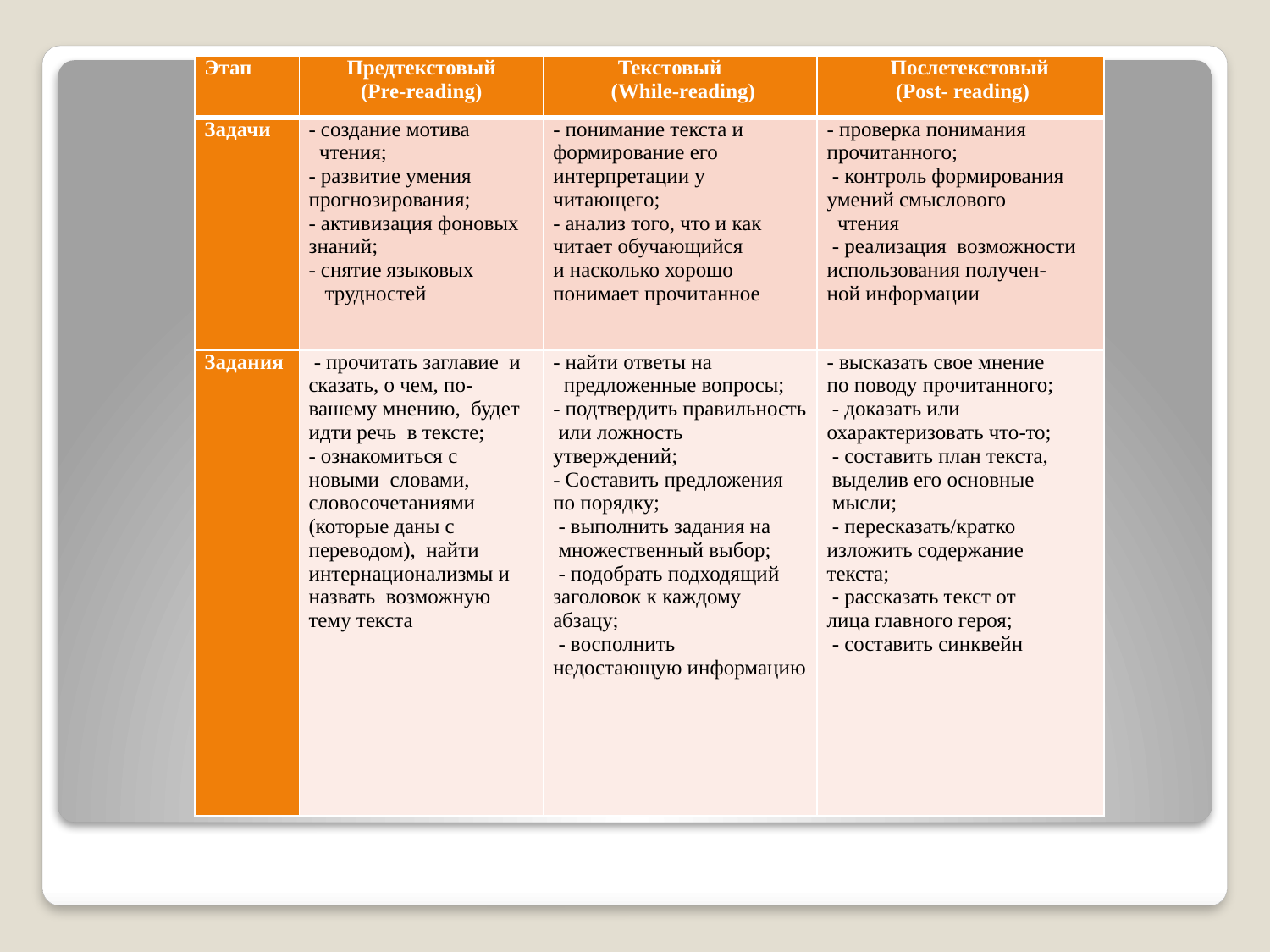

| Этап | Предтекстовый (Pre-reading) | Текстовый (While-reading) | Послетекстовый (Post- reading) |
| --- | --- | --- | --- |
| Задачи | - создание мотива чтения; - развитие умения прогнозирования; - активизация фоновых знаний; - снятие языковых трудностей | - понимание текста и формирование его интерпретации у читающего; - анализ того, что и как читает обучающийся и насколько хорошо понимает прочитанное | - проверка понимания прочитанного; - контроль формирования умений смыслового чтения - реализация возможности использования получен- ной информации |
| Задания | - прочитать заглавие и сказать, о чем, по-вашему мнению, будет идти речь в тексте; - ознакомиться с новыми словами, словосочетаниями (которые даны с переводом), найти интернационализмы и назвать возможную тему текста | - найти ответы на предложенные вопросы; - подтвердить правильность или ложность утверждений; - Составить предложения по порядку; - выполнить задания на множественный выбор; - подобрать подходящий заголовок к каждому абзацу; - восполнить недостающую информацию | - высказать свое мнение по поводу прочитанного; - доказать или охарактеризовать что-то; - составить план текста, выделив его основные мысли; - пересказать/кратко изложить содержание текста; - рассказать текст от лица главного героя; - составить синквейн |